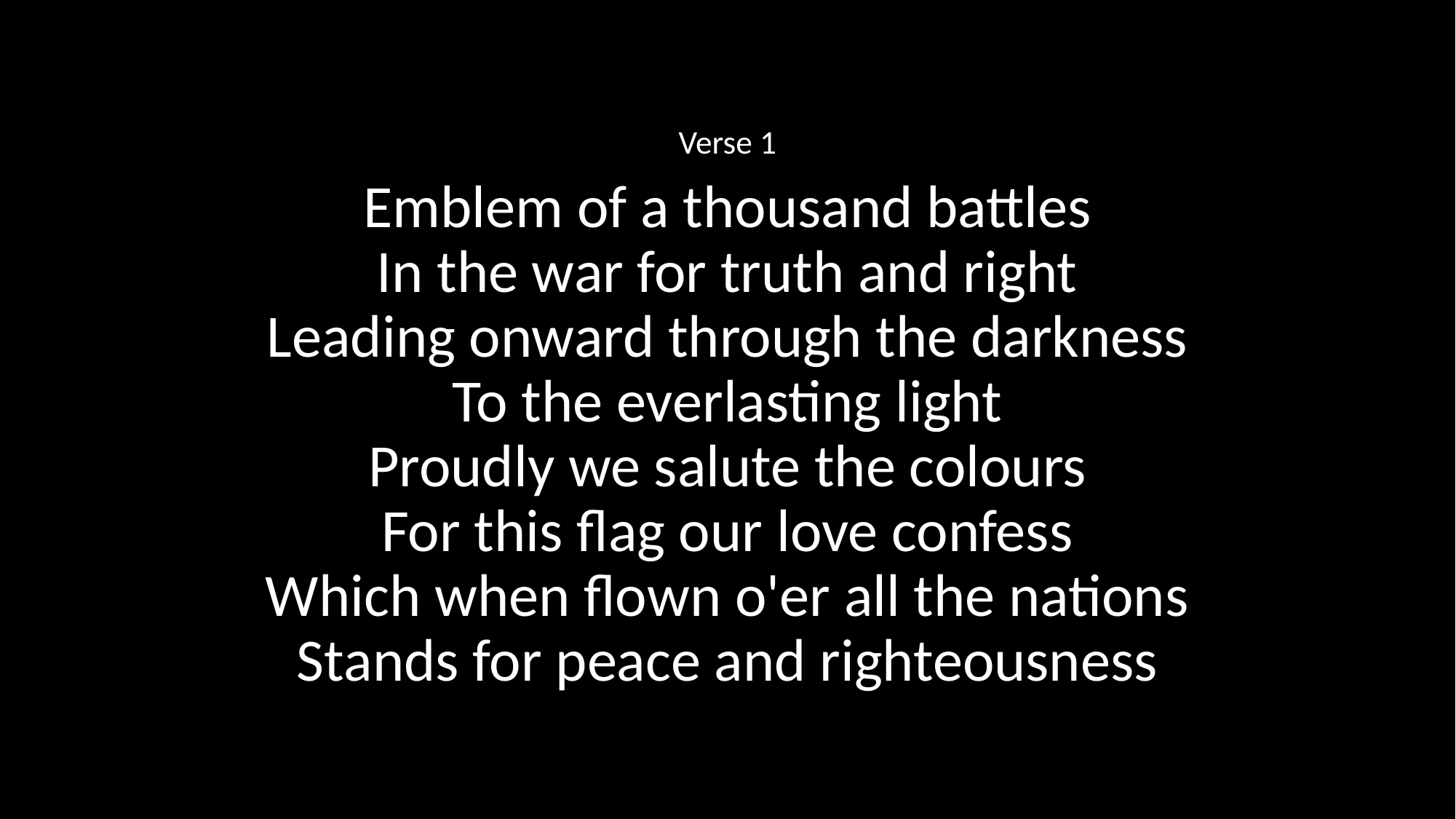

Verse 1
Emblem of a thousand battles
In the war for truth and right
Leading onward through the darkness
To the everlasting light
Proudly we salute the colours
For this flag our love confess
Which when flown o'er all the nations
Stands for peace and righteousness